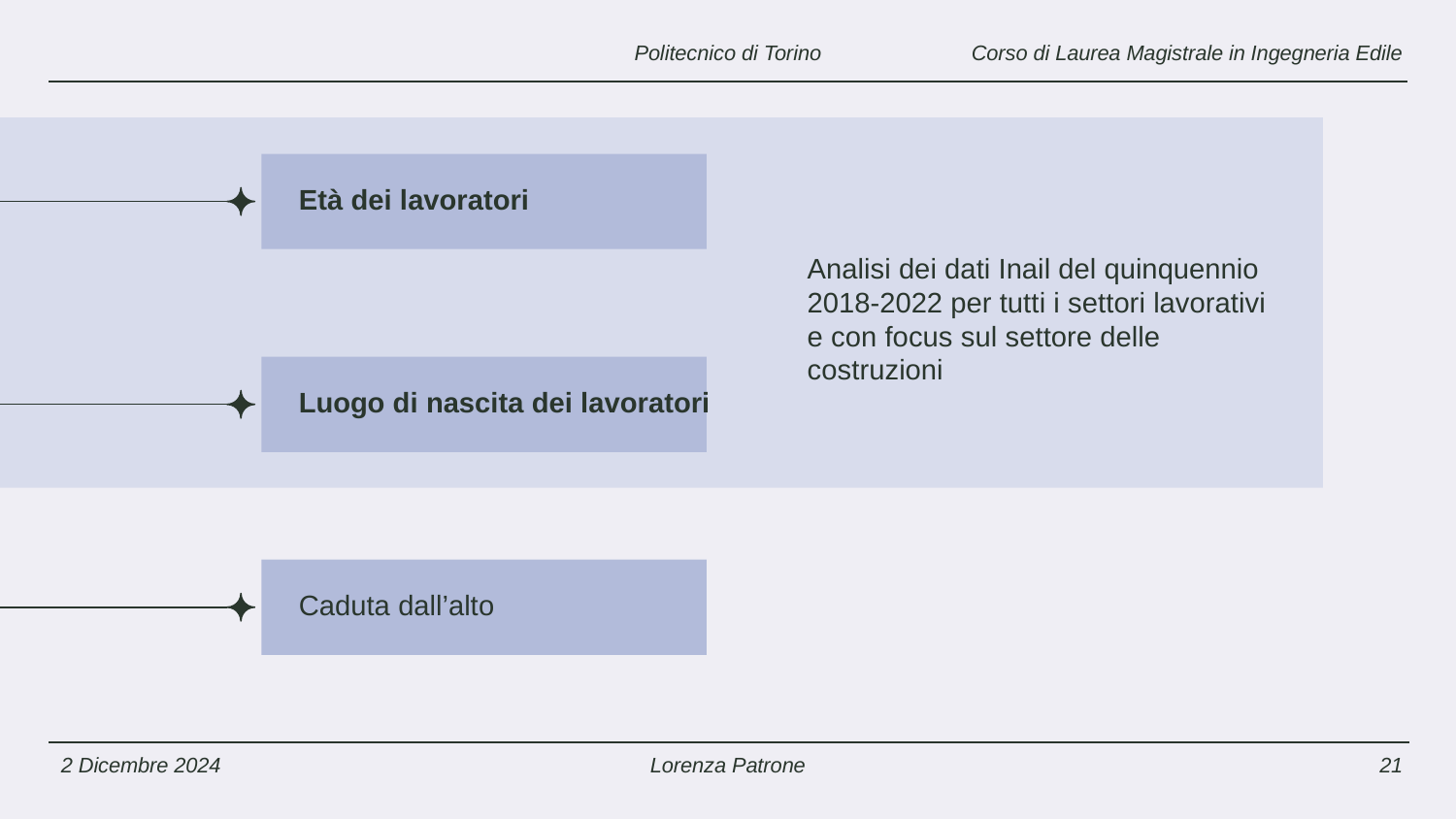

Corso di Laurea Magistrale in Ingegneria Edile

Politecnico di Torino

Età dei lavoratori

Analisi dei dati Inail del quinquennio 2018-2022 per tutti i settori lavorativi e con focus sul settore delle costruzioni

Luogo di nascita dei lavoratori

Caduta dall’alto

2 Dicembre 2024

Lorenza Patrone

21